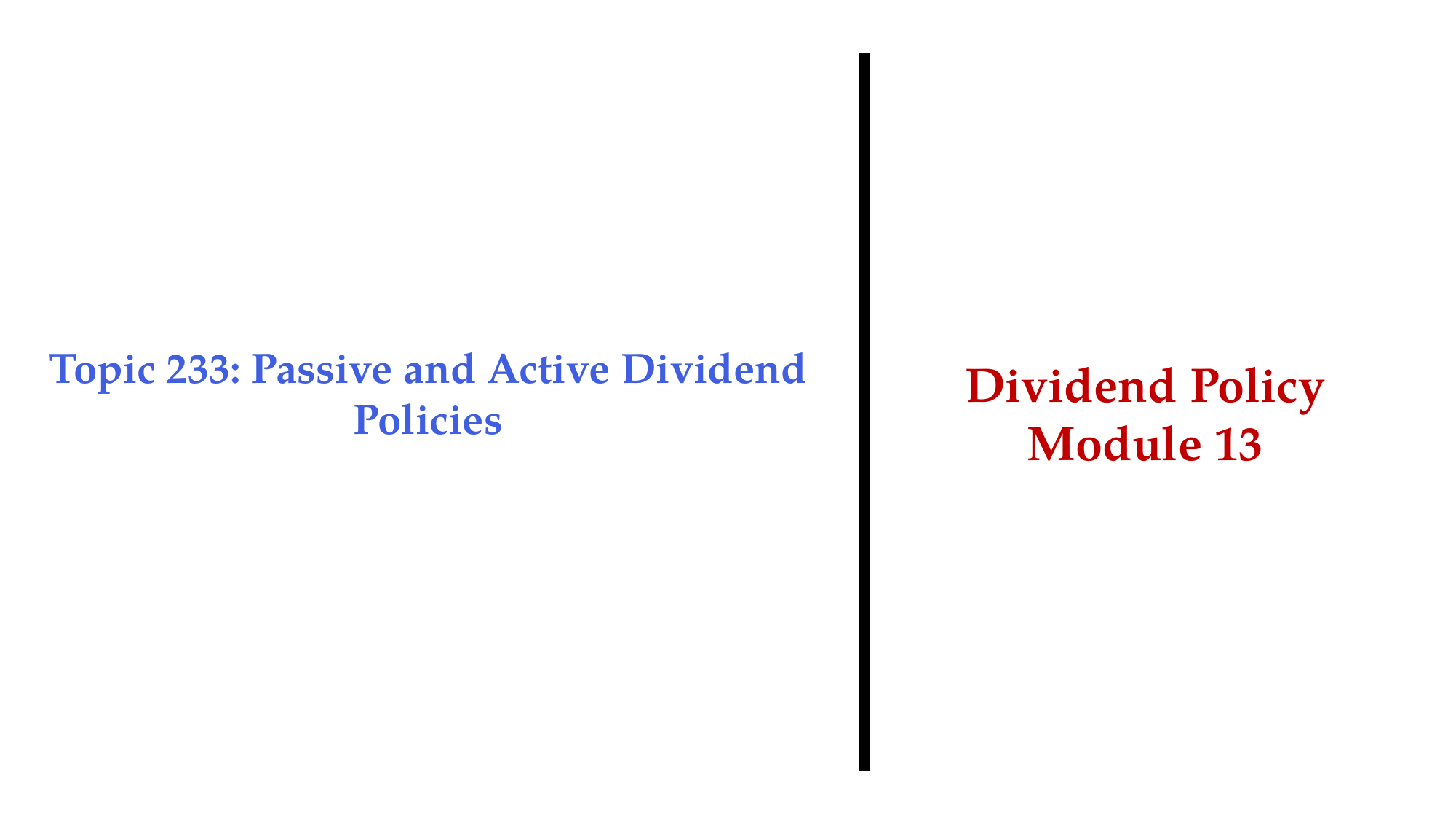

Topic 233: Passive and Active Dividend Policies
Dividend Policy
Module 13